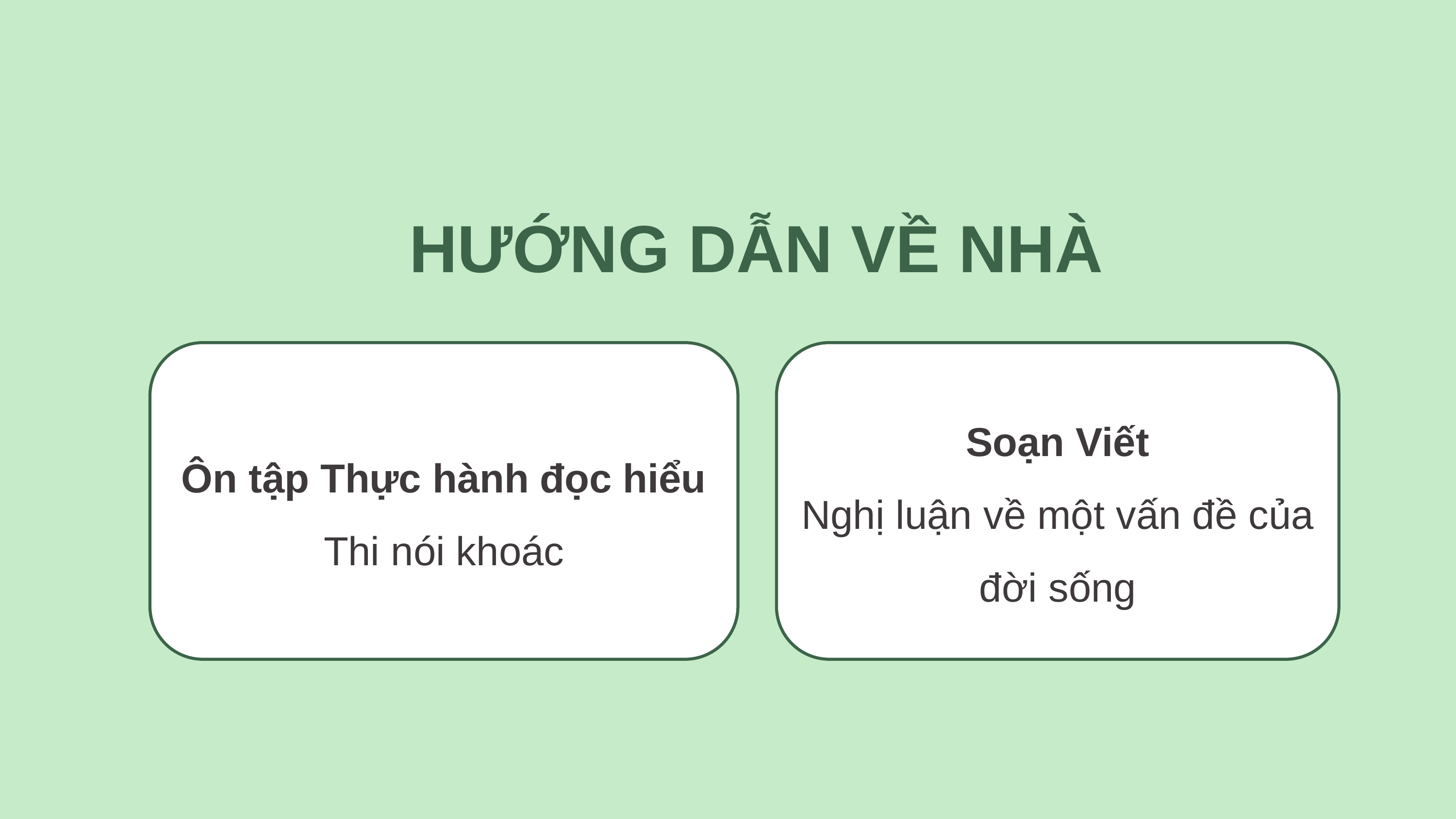

HƯỚNG DẪN VỀ NHÀ
Ôn tập Thực hành đọc hiểu
Thi nói khoác
Soạn Viết
Nghị luận về một vấn đề của đời sống